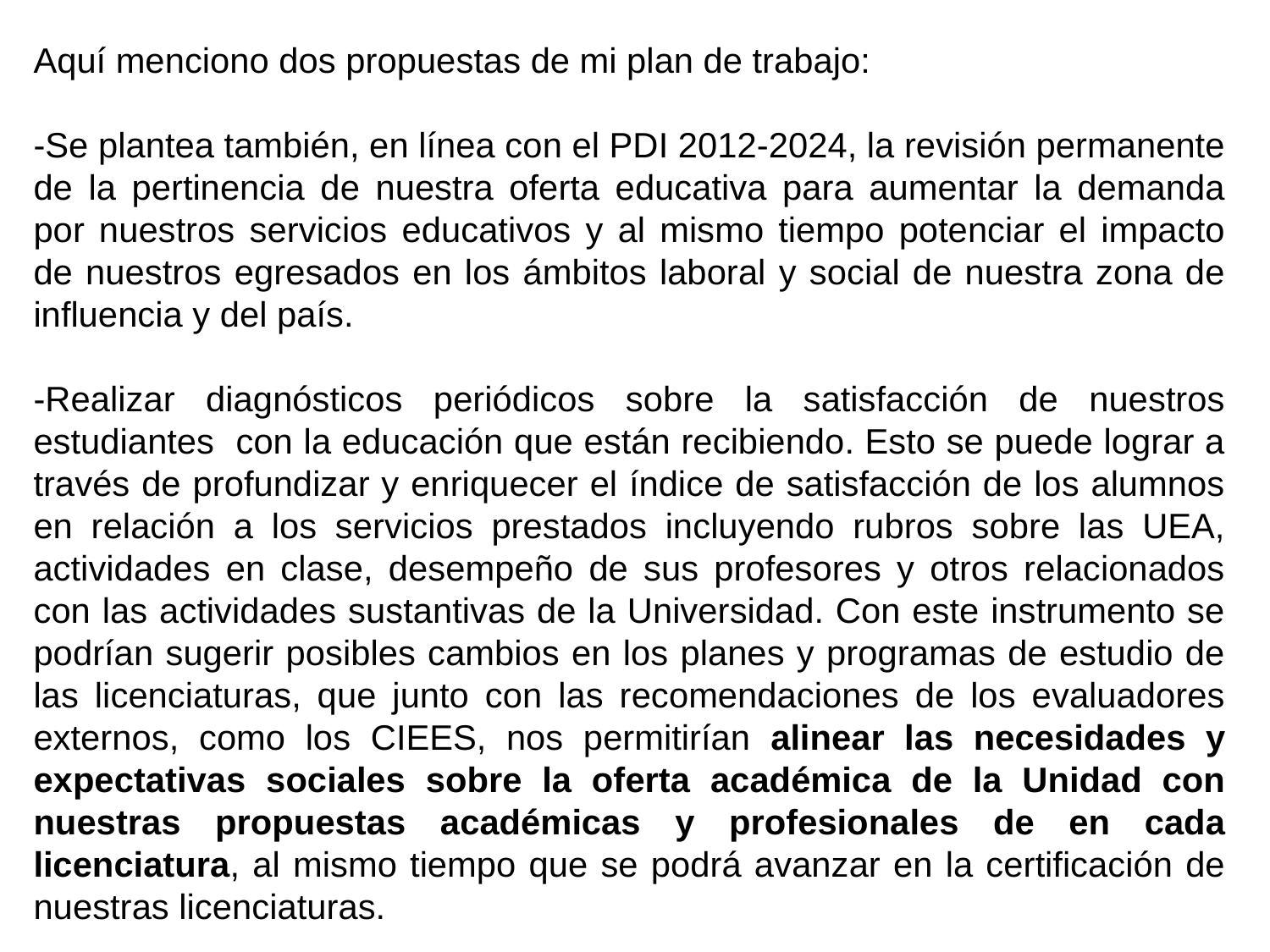

Aquí menciono dos propuestas de mi plan de trabajo:

-Se plantea también, en línea con el PDI 2012-2024, la revisión permanente de la pertinencia de nuestra oferta educativa para aumentar la demanda por nuestros servicios educativos y al mismo tiempo potenciar el impacto de nuestros egresados en los ámbitos laboral y social de nuestra zona de influencia y del país.

-Realizar diagnósticos periódicos sobre la satisfacción de nuestros estudiantes  con la educación que están recibiendo. Esto se puede lograr a través de profundizar y enriquecer el índice de satisfacción de los alumnos en relación a los servicios prestados incluyendo rubros sobre las UEA, actividades en clase, desempeño de sus profesores y otros relacionados con las actividades sustantivas de la Universidad. Con este instrumento se podrían sugerir posibles cambios en los planes y programas de estudio de las licenciaturas, que junto con las recomendaciones de los evaluadores externos, como los CIEES, nos permitirían alinear las necesidades y expectativas sociales sobre la oferta académica de la Unidad con nuestras propuestas académicas y profesionales de en cada licenciatura, al mismo tiempo que se podrá avanzar en la certificación de nuestras licenciaturas.